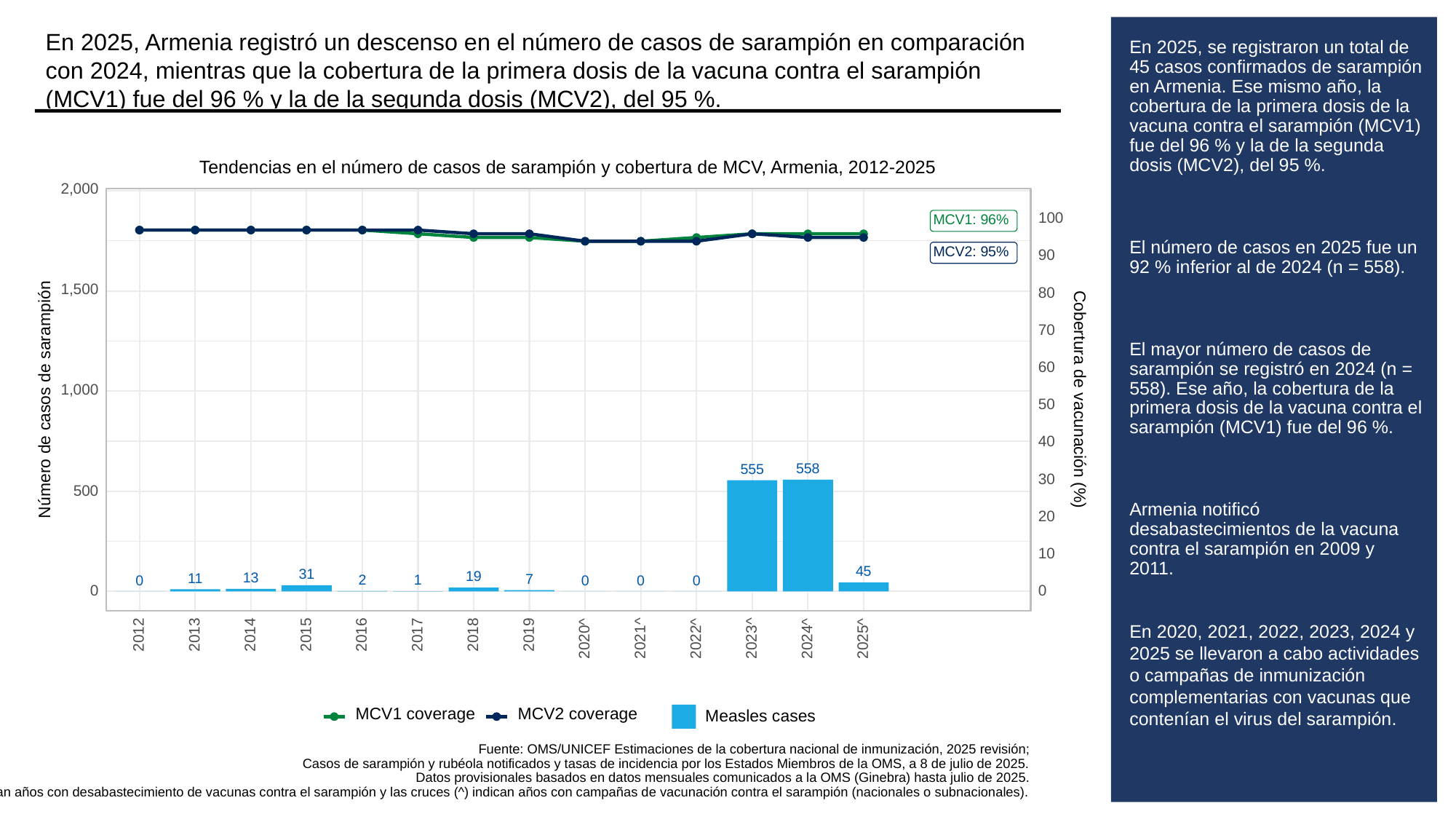

En 2025, Armenia registró un descenso en el número de casos de sarampión en comparación con 2024, mientras que la cobertura de la primera dosis de la vacuna contra el sarampión (MCV1) fue del 96 % y la de la segunda dosis (MCV2), del 95 %.
# En 2025, se registraron un total de 45 casos confirmados de sarampión en Armenia. Ese mismo año, la cobertura de la primera dosis de la vacuna contra el sarampión (MCV1) fue del 96 % y la de la segunda dosis (MCV2), del 95 %.

El número de casos en 2025 fue un 92 % inferior al de 2024 (n = 558).

El mayor número de casos de sarampión se registró en 2024 (n = 558). Ese año, la cobertura de la primera dosis de la vacuna contra el sarampión (MCV1) fue del 96 %.

Armenia notificó desabastecimientos de la vacuna contra el sarampión en 2009 y 2011.

En 2020, 2021, 2022, 2023, 2024 y 2025 se llevaron a cabo actividades o campañas de inmunización complementarias con vacunas que contenían el virus del sarampión.

Tendencias en el número de casos de sarampión y cobertura de MCV, Armenia, 2012-2025
2,000

100
MCV1: 96%

MCV2: 95%
90
1,500
80

70

60
1,000

Cobertura de vacunación (%)
Número de casos de sarampión
50
40

558
555
30

500

20

10
45
31
19
13
11
7
2
1
0
0
0
0

0
0

2013
2012
2014
2015
2016
2017
2018
2019
2023^
2020^
2021^
2022^
2024^
2025^

MCV1 coverage
MCV2 coverage
Measles cases

Fuente: OMS/UNICEF Estimaciones de la cobertura nacional de inmunización, 2025 revisión;
Casos de sarampión y rubéola notificados y tasas de incidencia por los Estados Miembros de la OMS, a 8 de julio de 2025.
Datos provisionales basados en datos mensuales comunicados a la OMS (Ginebra) hasta julio de 2025.
Nota: Los asteriscos (*) indican años con desabastecimiento de vacunas contra el sarampión y las cruces (^) indican años con campañas de vacunación contra el sarampión (nacionales o subnacionales).